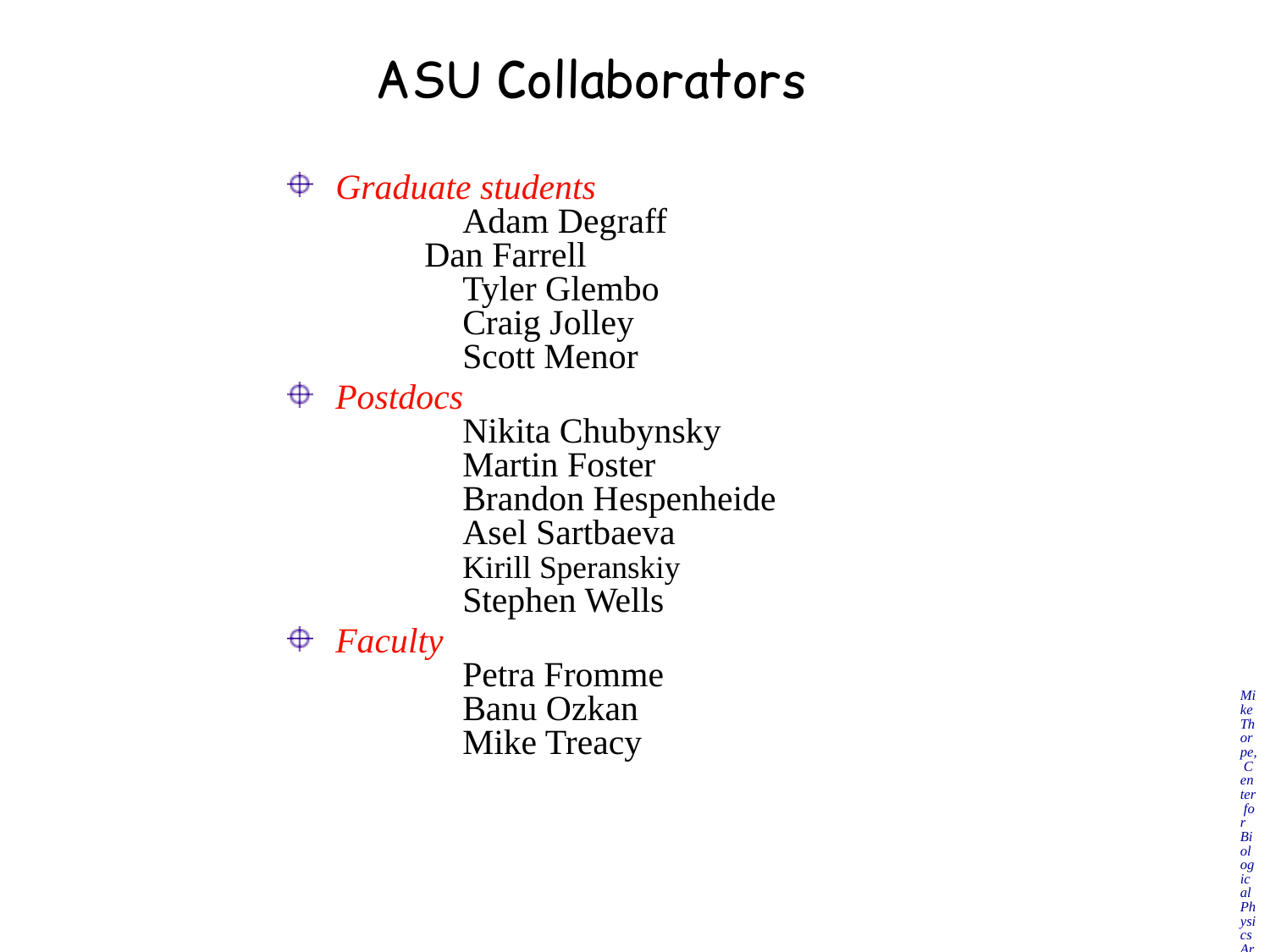

ASU Collaborators
Graduate students
	Adam Degraff
          Dan Farrell
	Tyler Glembo
	Craig Jolley
	Scott Menor
Postdocs
	Nikita Chubynsky
	Martin Foster
	Brandon Hespenheide
	Asel Sartbaeva
	Kirill Speranskiy
	Stephen Wells
Faculty
	Petra Fromme
	Banu Ozkan
	Mike Treacy
Mike Thorpe, Center for Biological Physics Arizona State University 02/08